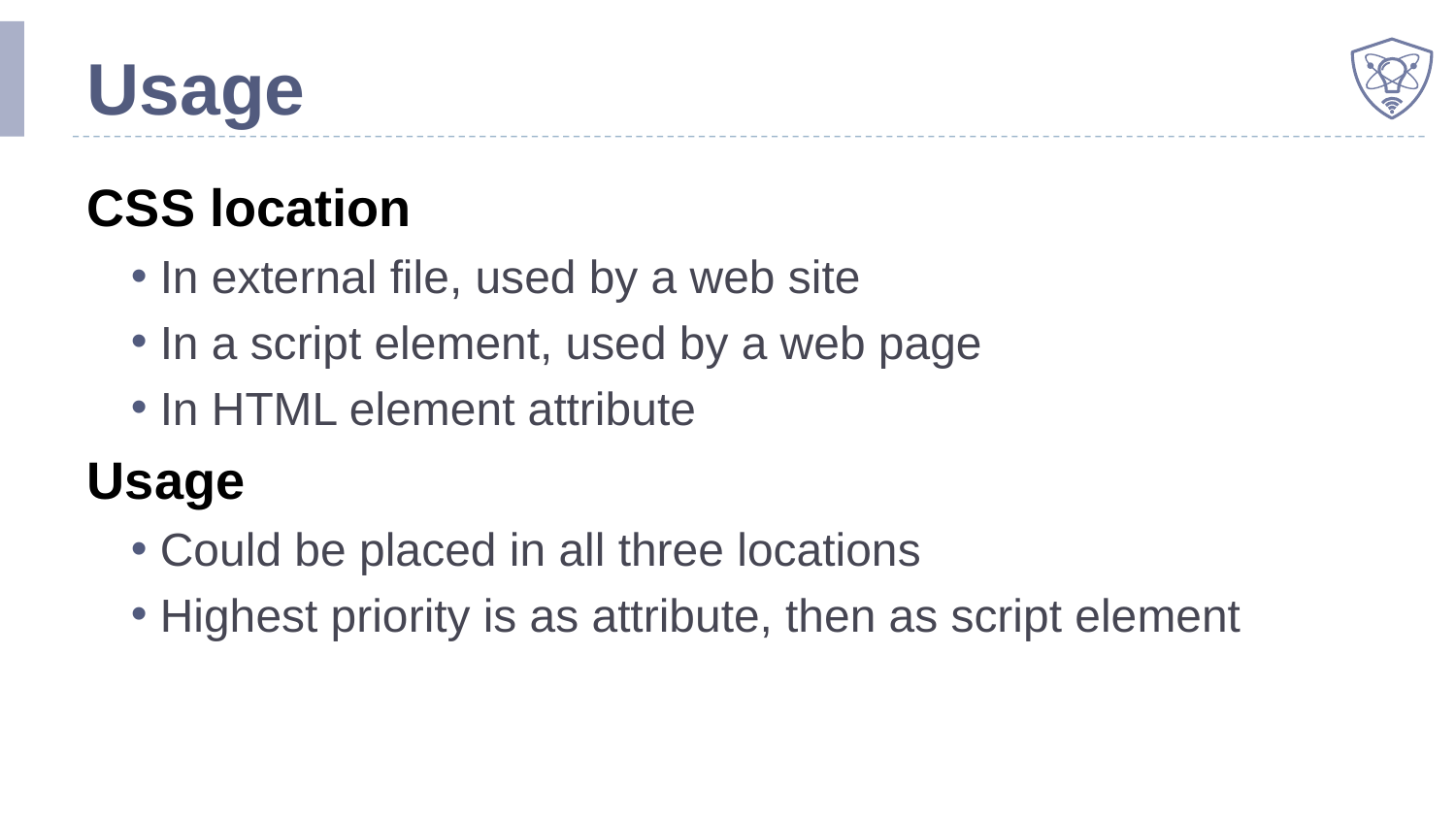

# Usage
CSS location
In external file, used by a web site
In a script element, used by a web page
In HTML element attribute
Usage
Could be placed in all three locations
Highest priority is as attribute, then as script element